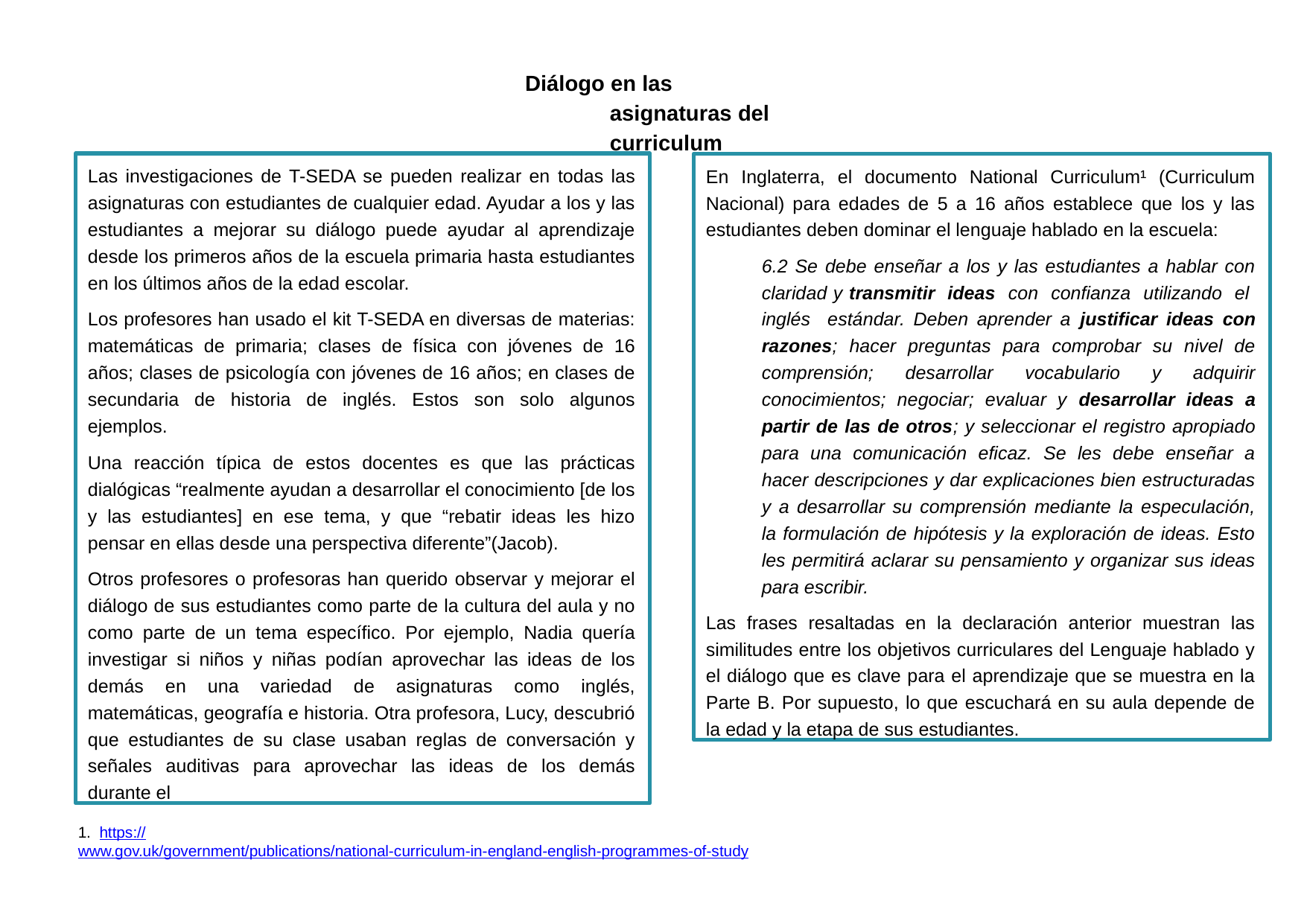

Diálogo en las asignaturas del curriculum
Las investigaciones de T-SEDA se pueden realizar en todas las asignaturas con estudiantes de cualquier edad. Ayudar a los y las estudiantes a mejorar su diálogo puede ayudar al aprendizaje desde los primeros años de la escuela primaria hasta estudiantes en los últimos años de la edad escolar.
Los profesores han usado el kit T-SEDA en diversas de materias: matemáticas de primaria; clases de física con jóvenes de 16 años; clases de psicología con jóvenes de 16 años; en clases de secundaria de historia de inglés. Estos son solo algunos ejemplos.
Una reacción típica de estos docentes es que las prácticas dialógicas “realmente ayudan a desarrollar el conocimiento [de los y las estudiantes] en ese tema, y que “rebatir ideas les hizo pensar en ellas desde una perspectiva diferente”(Jacob).
Otros profesores o profesoras han querido observar y mejorar el diálogo de sus estudiantes como parte de la cultura del aula y no como parte de un tema específico. Por ejemplo, Nadia quería investigar si niños y niñas podían aprovechar las ideas de los demás en una variedad de asignaturas como inglés, matemáticas, geografía e historia. Otra profesora, Lucy, descubrió que estudiantes de su clase usaban reglas de conversación y señales auditivas para aprovechar las ideas de los demás durante el
En Inglaterra, el documento National Curriculum¹ (Curriculum Nacional) para edades de 5 a 16 años establece que los y las estudiantes deben dominar el lenguaje hablado en la escuela:
6.2 Se debe enseñar a los y las estudiantes a hablar con claridad y transmitir  ideas  con  confianza  utilizando  el  inglés  estándar. Deben aprender a justificar ideas con razones; hacer preguntas para comprobar su nivel de comprensión; desarrollar vocabulario y adquirir conocimientos; negociar; evaluar y desarrollar ideas a partir de las de otros; y seleccionar el registro apropiado para una comunicación eficaz. Se les debe enseñar a hacer descripciones y dar explicaciones bien estructuradas y a desarrollar su comprensión mediante la especulación, la formulación de hipótesis y la exploración de ideas. Esto les permitirá aclarar su pensamiento y organizar sus ideas para escribir.
Las frases resaltadas en la declaración anterior muestran las similitudes entre los objetivos curriculares del Lenguaje hablado y el diálogo que es clave para el aprendizaje que se muestra en la Parte B. Por supuesto, lo que escuchará en su aula depende de la edad y la etapa de sus estudiantes.
1.  https://www.gov.uk/government/publications/national-curriculum-in-england-english-programmes-of-study